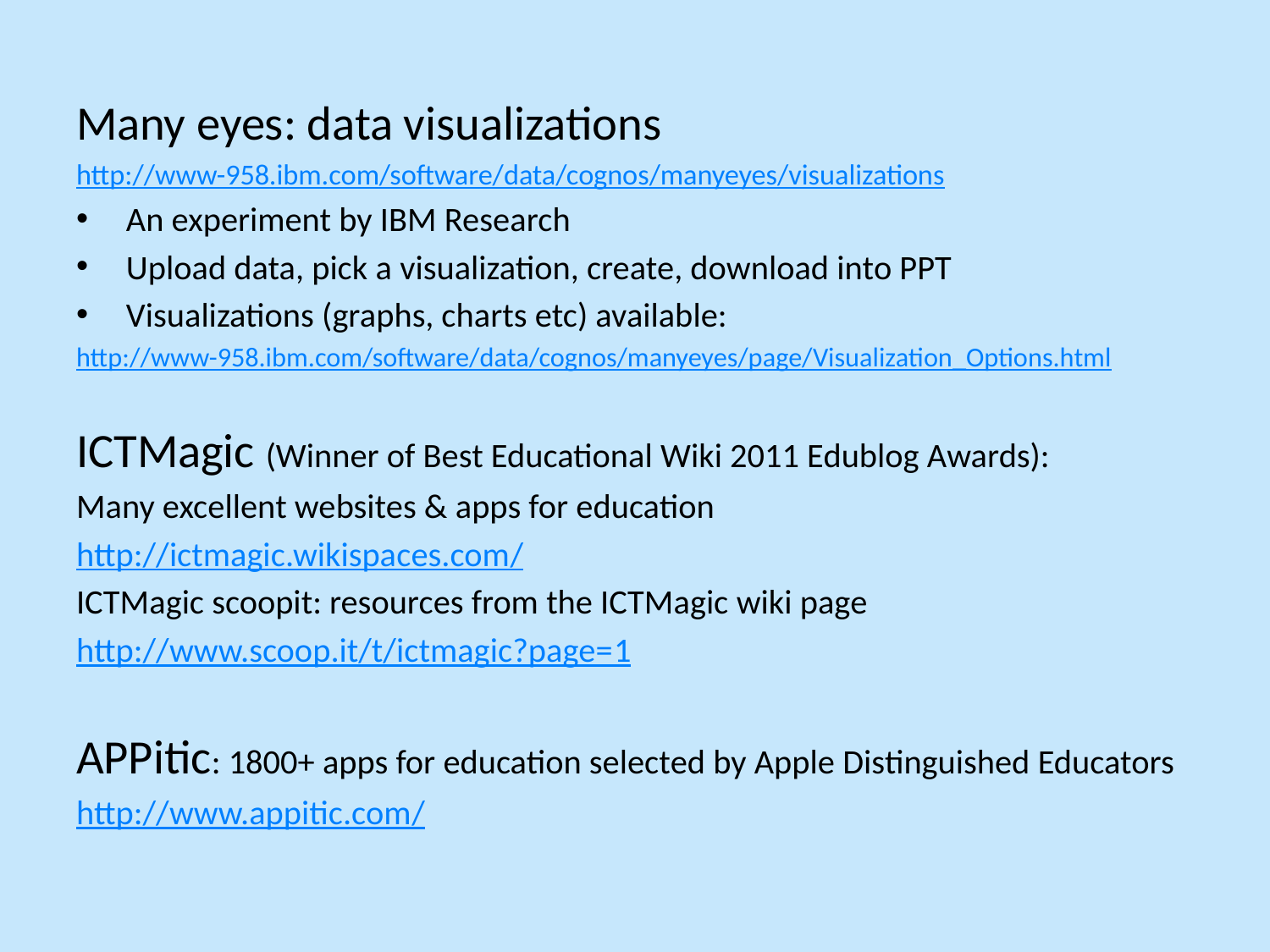

Many eyes: data visualizations
http://www-958.ibm.com/software/data/cognos/manyeyes/visualizations
An experiment by IBM Research
Upload data, pick a visualization, create, download into PPT
Visualizations (graphs, charts etc) available:
http://www-958.ibm.com/software/data/cognos/manyeyes/page/Visualization_Options.html

ICTMagic (Winner of Best Educational Wiki 2011 Edublog Awards):
Many excellent websites & apps for education
http://ictmagic.wikispaces.com/
ICTMagic scoopit: resources from the ICTMagic wiki page
http://www.scoop.it/t/ictmagic?page=1

APPitic: 1800+ apps for education selected by Apple Distinguished Educators
http://www.appitic.com/